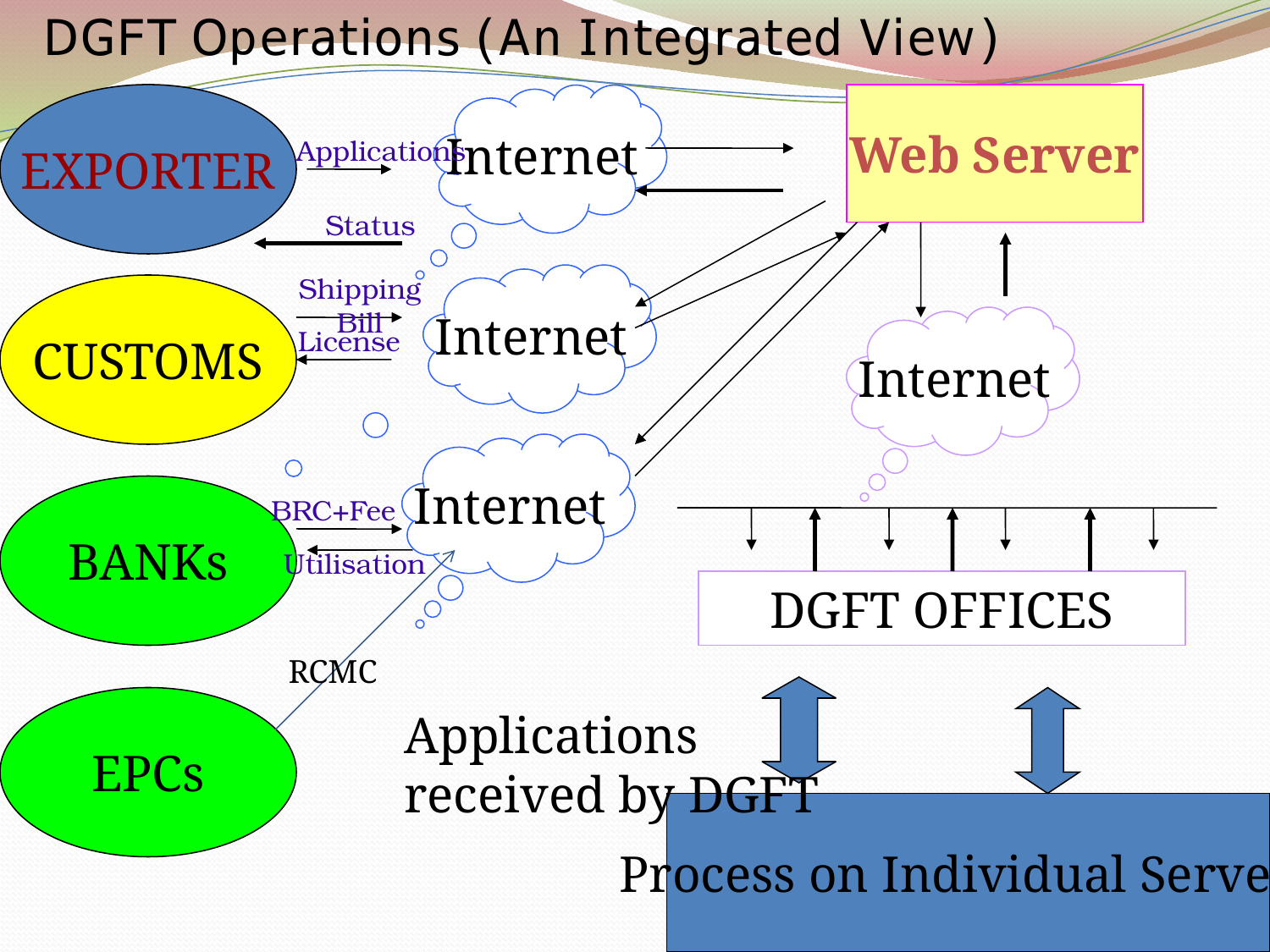

DGFT Operations (An Integrated View)
EXPORTER
Internet
Web Server
Applications

Status

Shipping Bill
Internet
CUSTOMS
Internet
License

Internet
BANKs
BRC+Fee

Utilisation

DGFT OFFICES
RCMC

EPCs

Applications received by DGFT
Process on Individual Servers